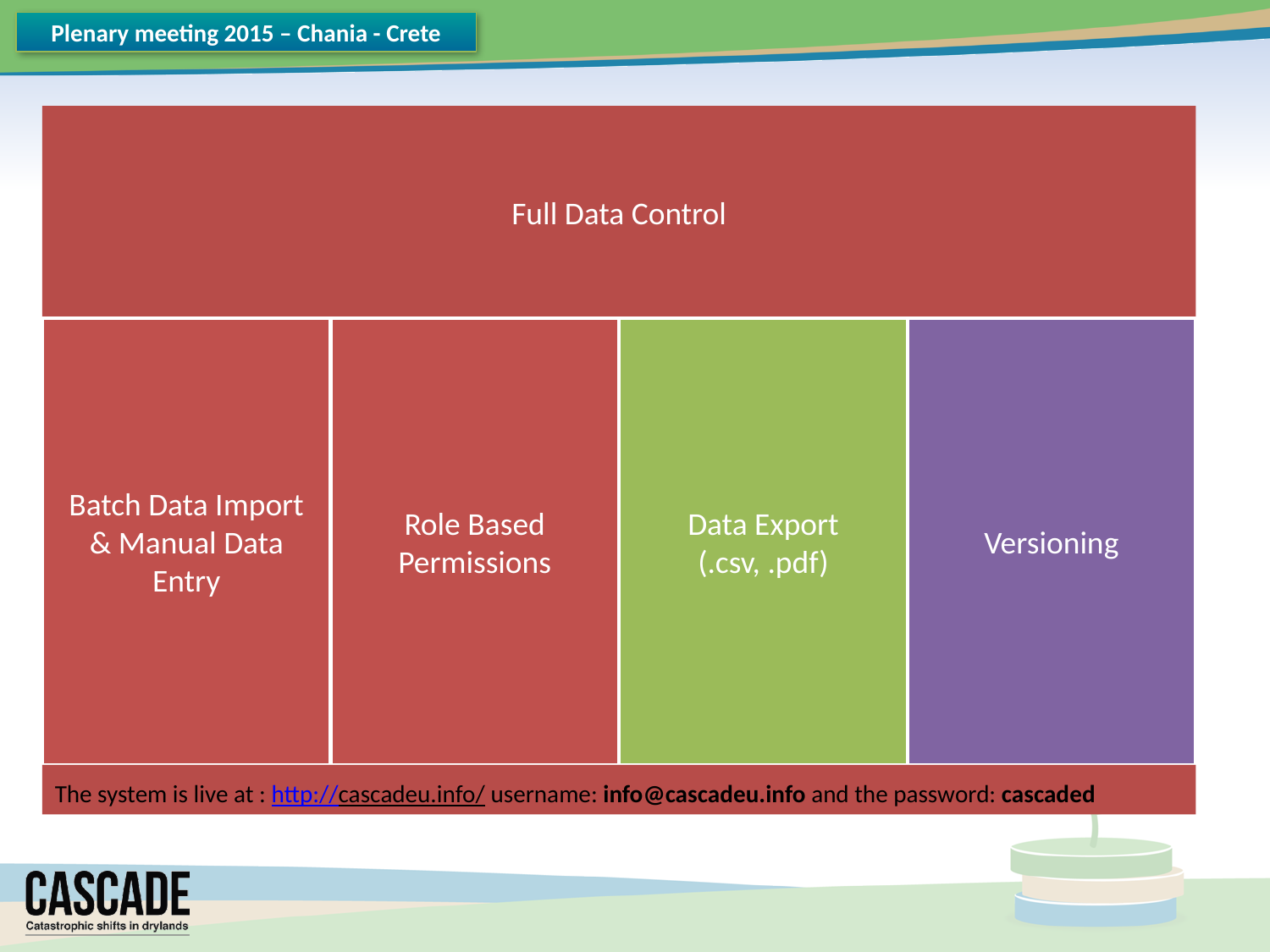

Full Data Control
Batch Data Import & Manual Data Entry
Data Export (.csv, .pdf)
Versioning
Role Based Permissions
The system is live at : http://cascadeu.info/ username: info@cascadeu.info and the password: cascaded